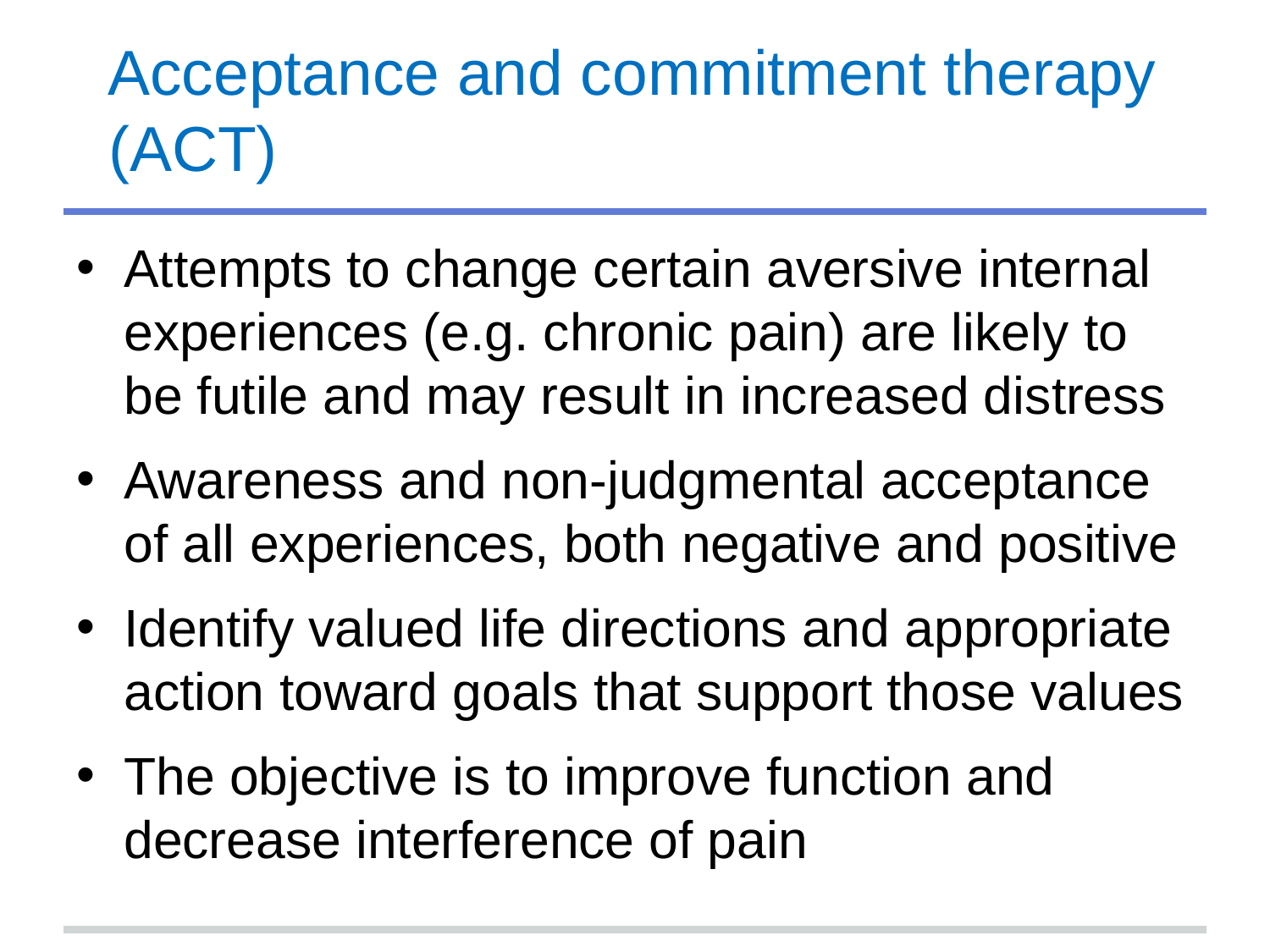

# Acceptance and commitment therapy (ACT)
Attempts to change certain aversive internal experiences (e.g. chronic pain) are likely to be futile and may result in increased distress
Awareness and non-judgmental acceptance of all experiences, both negative and positive
Identify valued life directions and appropriate action toward goals that support those values
The objective is to improve function and decrease interference of pain